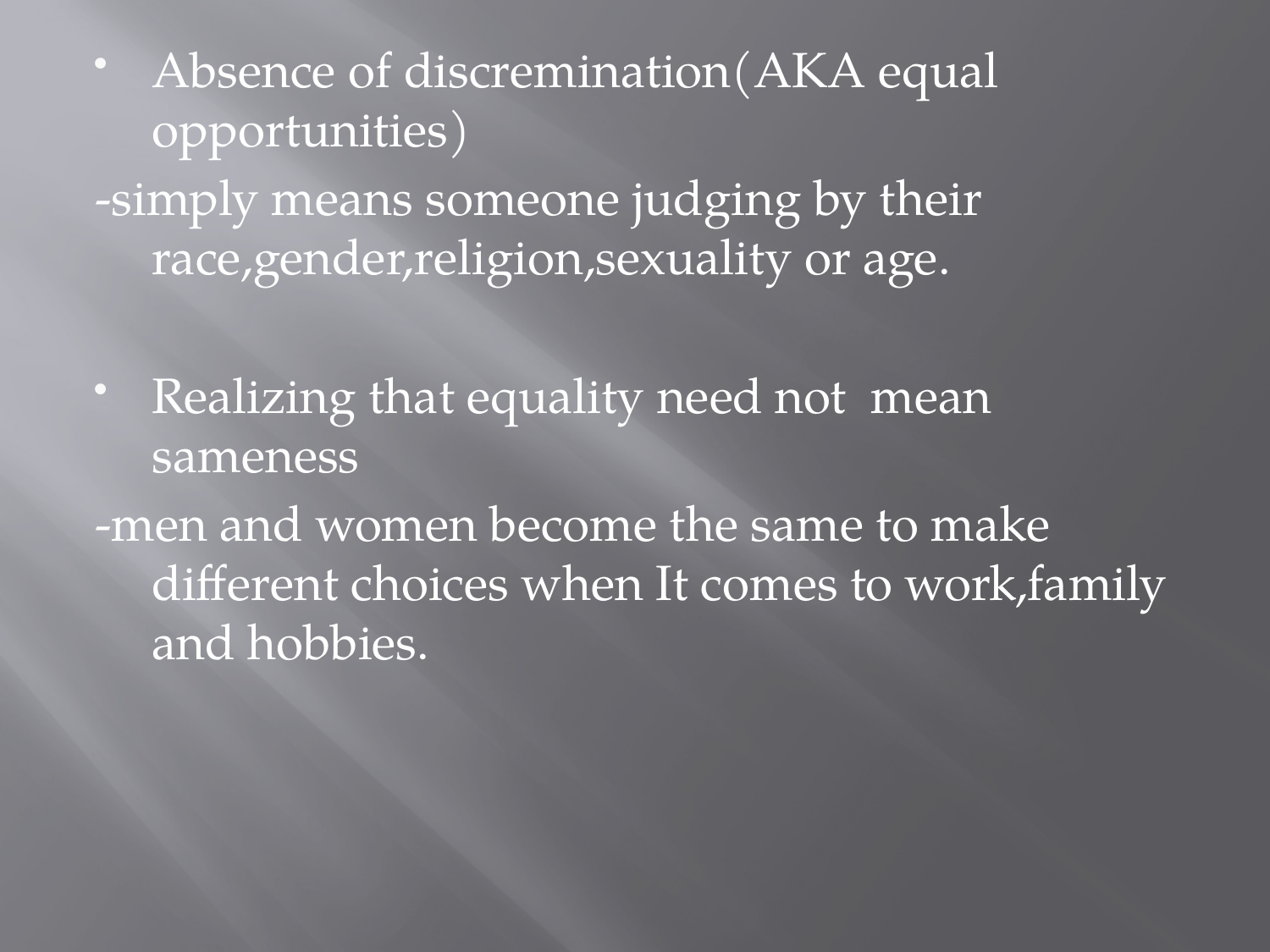

Absence of discremination(AKA equal opportunities)
-simply means someone judging by their race,gender,religion,sexuality or age.

Realizing that equality need not  mean sameness
-men and women become the same to make different choices when It comes to work,family and hobbies.